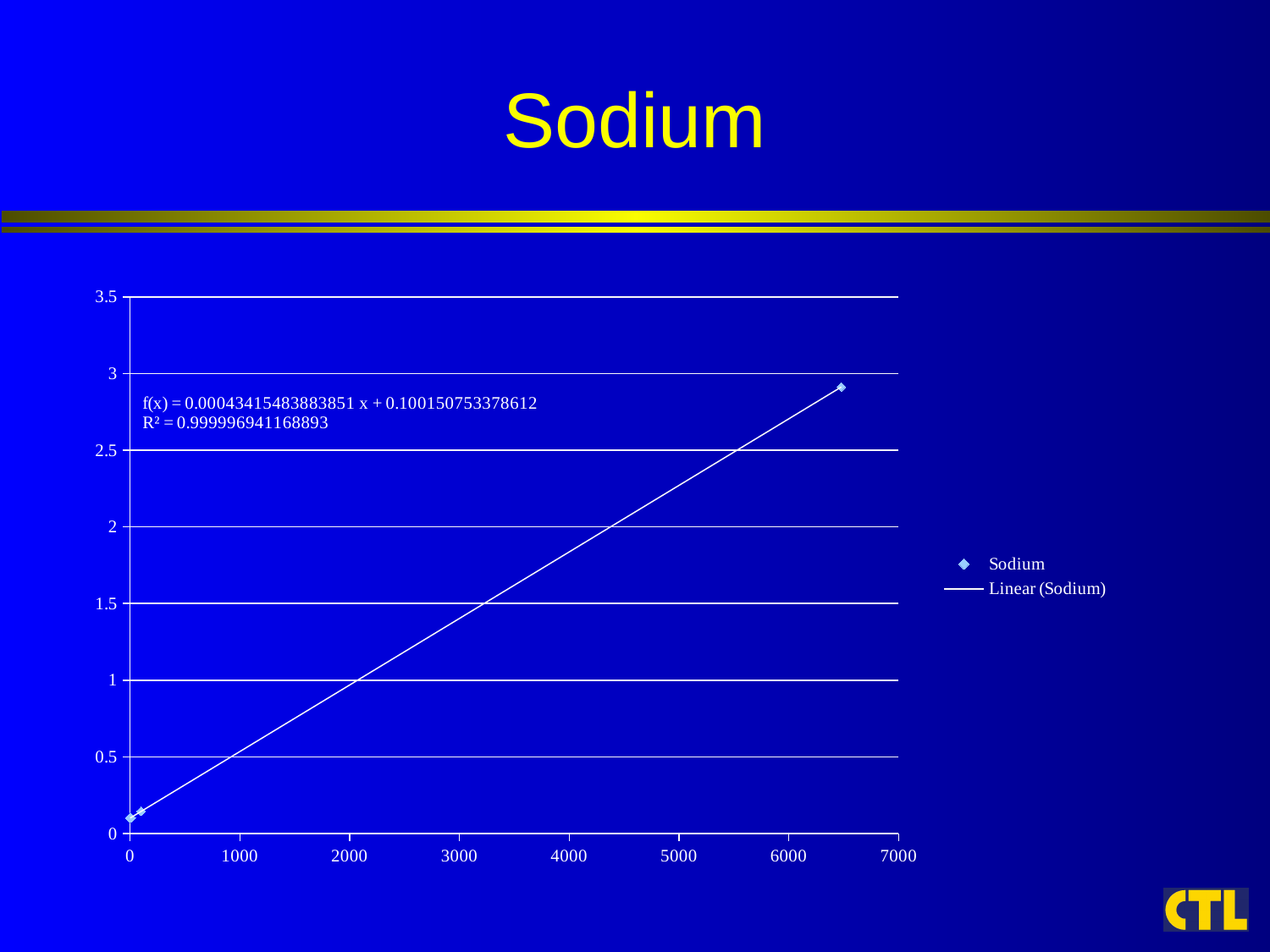

# Sodium

### Chart

| Category |  |
|---|---|